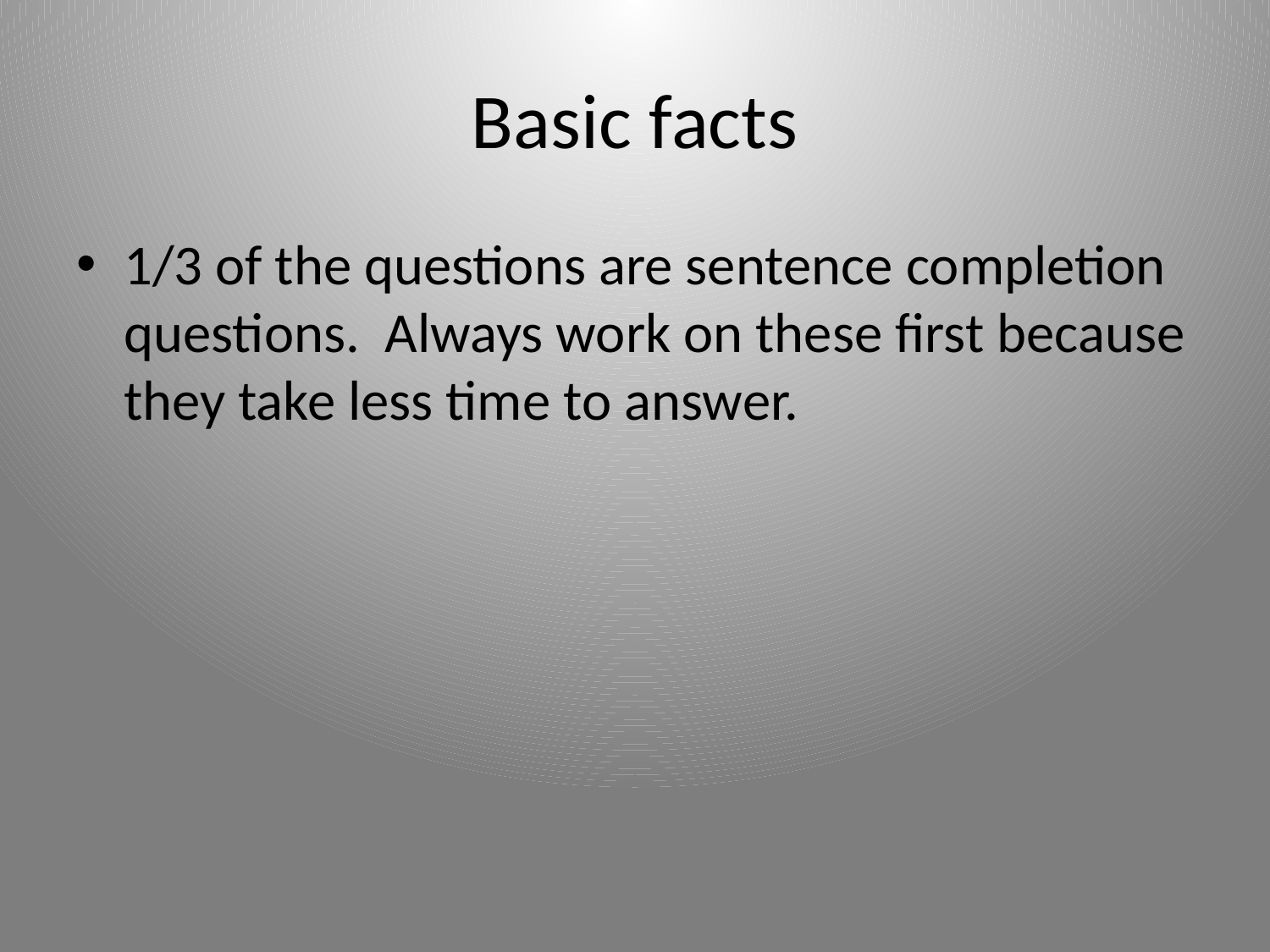

# Basic facts
1/3 of the questions are sentence completion questions.  Always work on these first because they take less time to answer.